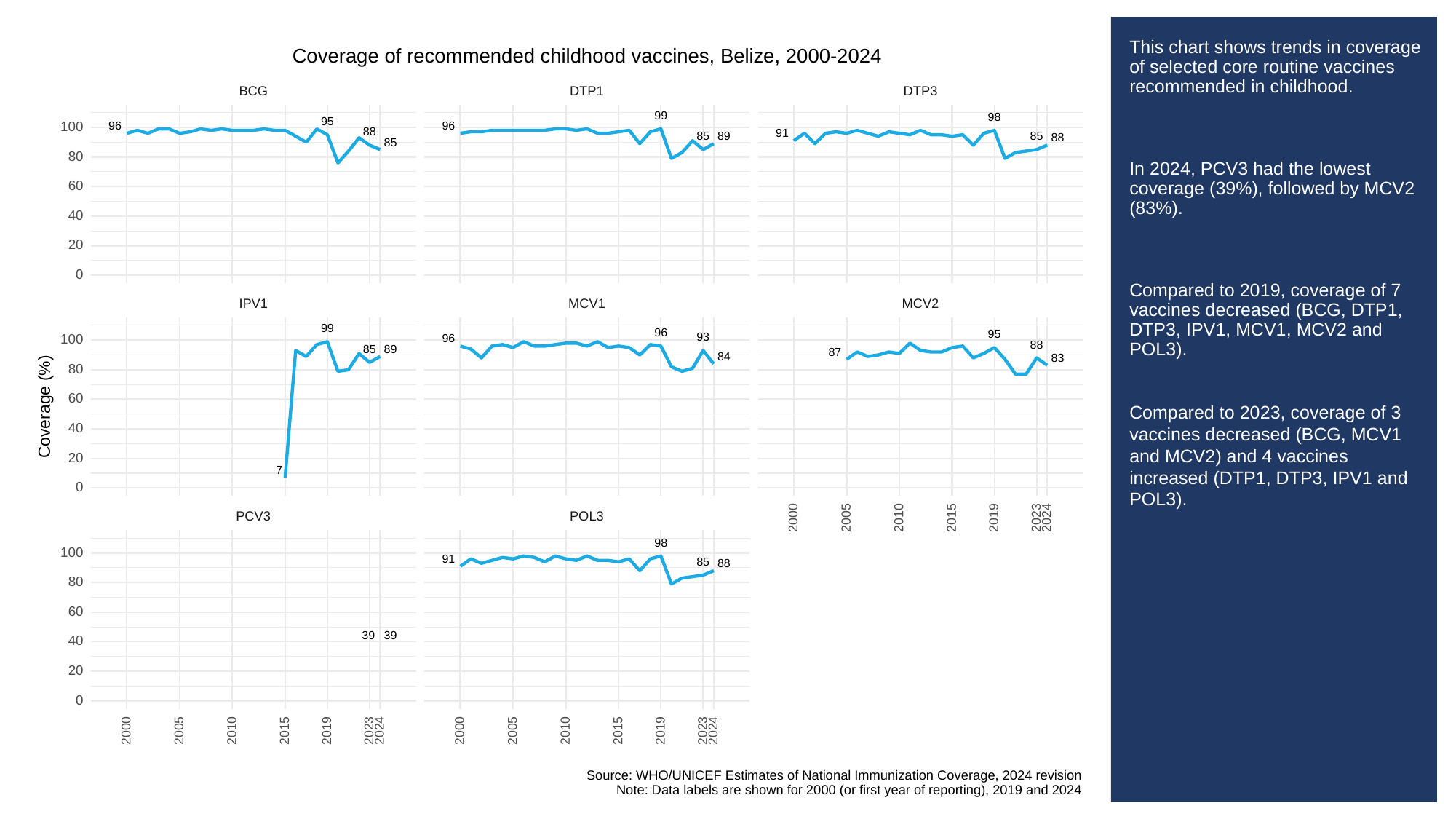

# This chart shows trends in coverage of selected core routine vaccines recommended in childhood.

In 2024, PCV3 had the lowest coverage (39%), followed by MCV2 (83%).

Compared to 2019, coverage of 7 vaccines decreased (BCG, DTP1, DTP3, IPV1, MCV1, MCV2 and POL3).

Compared to 2023, coverage of 3 vaccines decreased (BCG, MCV1 and MCV2) and 4 vaccines increased (DTP1, DTP3, IPV1 and POL3).

Coverage of recommended childhood vaccines, Belize, 2000-2024
BCG
DTP3
DTP1

99

98
95
96
96
100

88

91

89
85
85
88
85

80

60

40

20

0

MCV1
MCV2
IPV1

99

96
95
93
96
100

88

89
85
87
84
83

80

60
Coverage (%)

40

20

7

0

POL3
PCV3
2023
2000
2005
2010
2015
2019
2024

98
100

91

85
88

80

60

39
39
40

20

0

2023
2023
2000
2005
2010
2015
2019
2024
2000
2005
2010
2015
2019
2024
Source: WHO/UNICEF Estimates of National Immunization Coverage, 2024 revision
Note: Data labels are shown for 2000 (or first year of reporting), 2019 and 2024